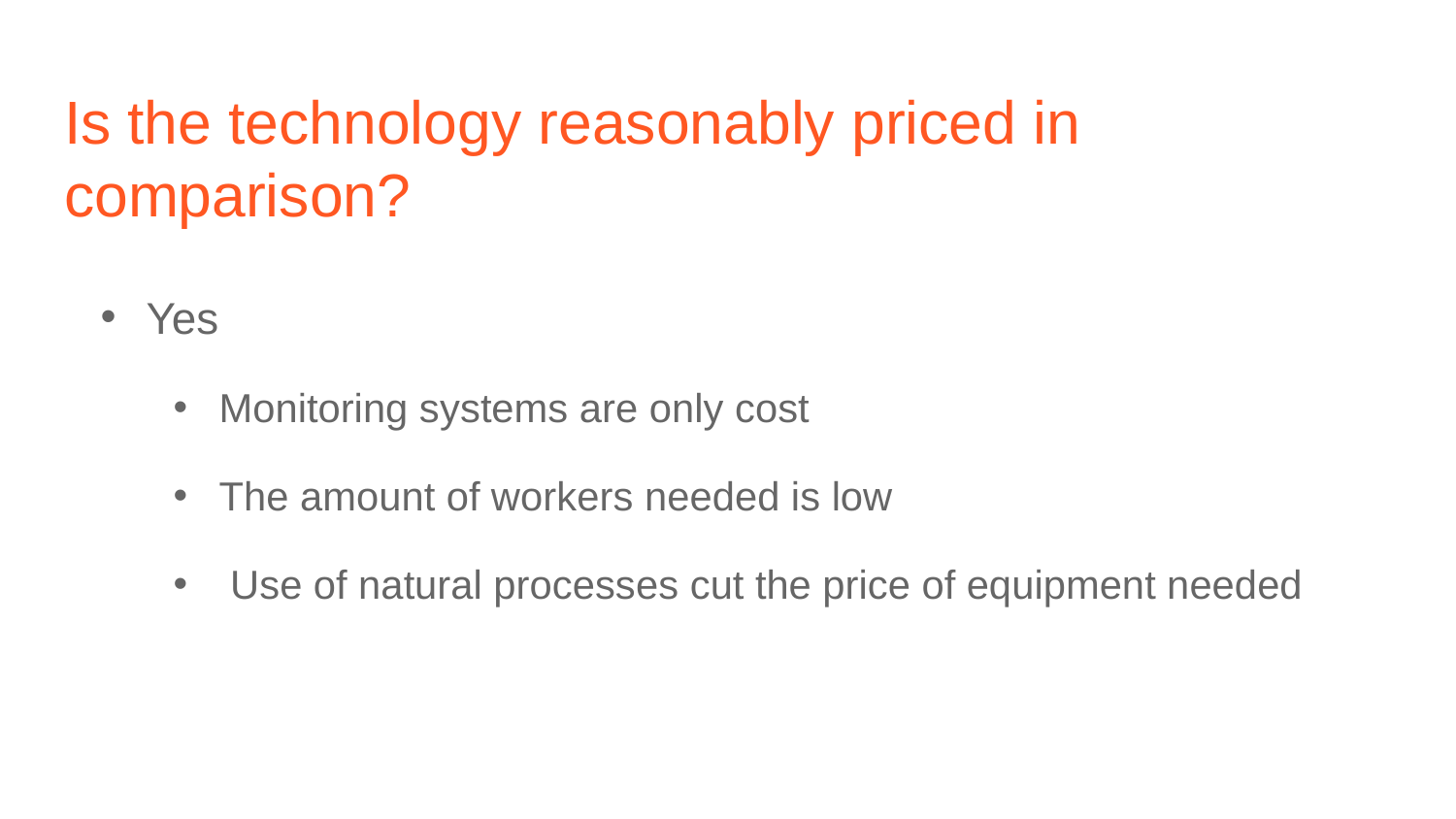

# Is the technology reasonably priced in comparison?
Yes
Monitoring systems are only cost
The amount of workers needed is low
 Use of natural processes cut the price of equipment needed